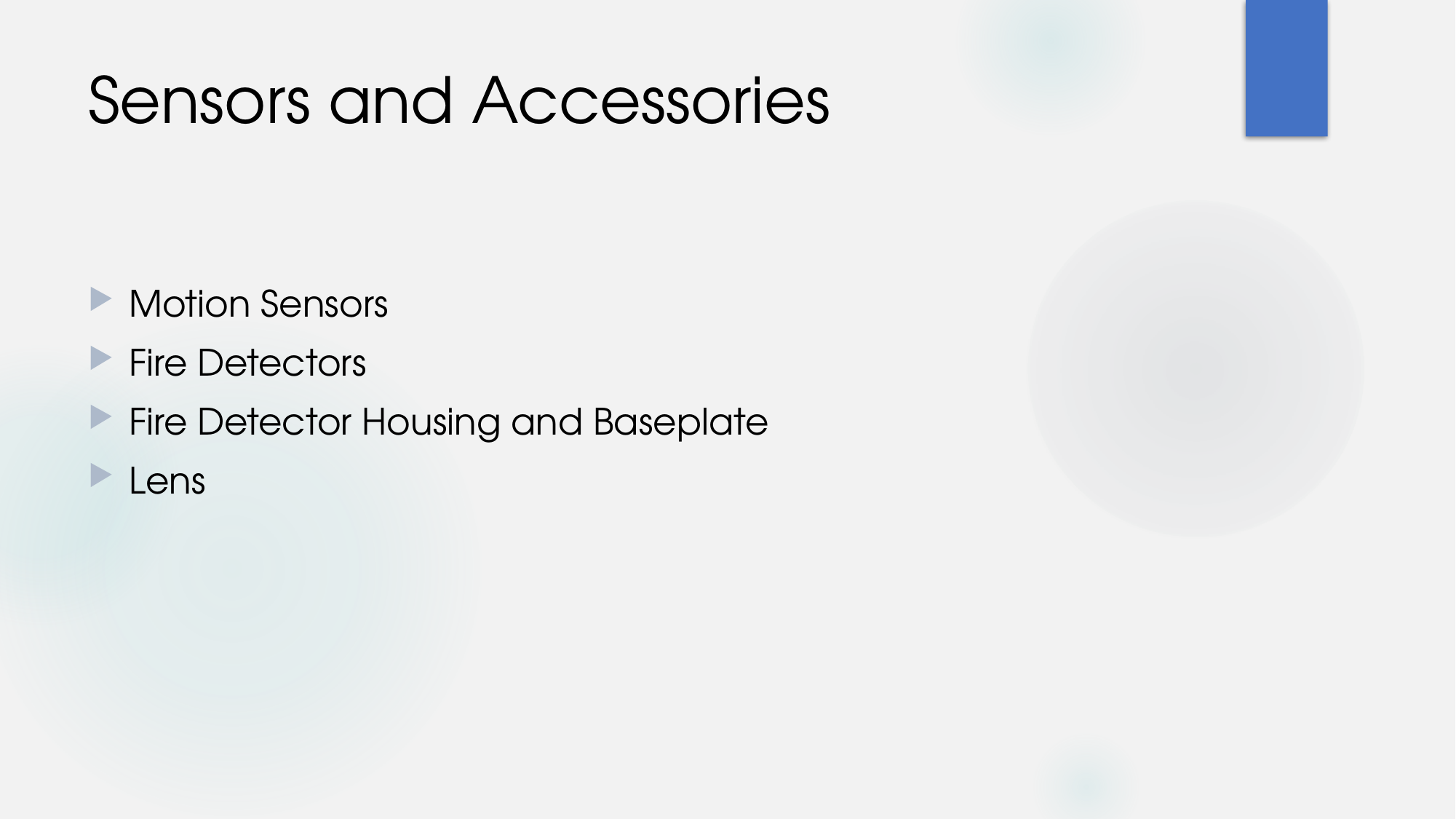

# Sensors and Accessories
Motion Sensors
Fire Detectors
Fire Detector Housing and Baseplate
Lens